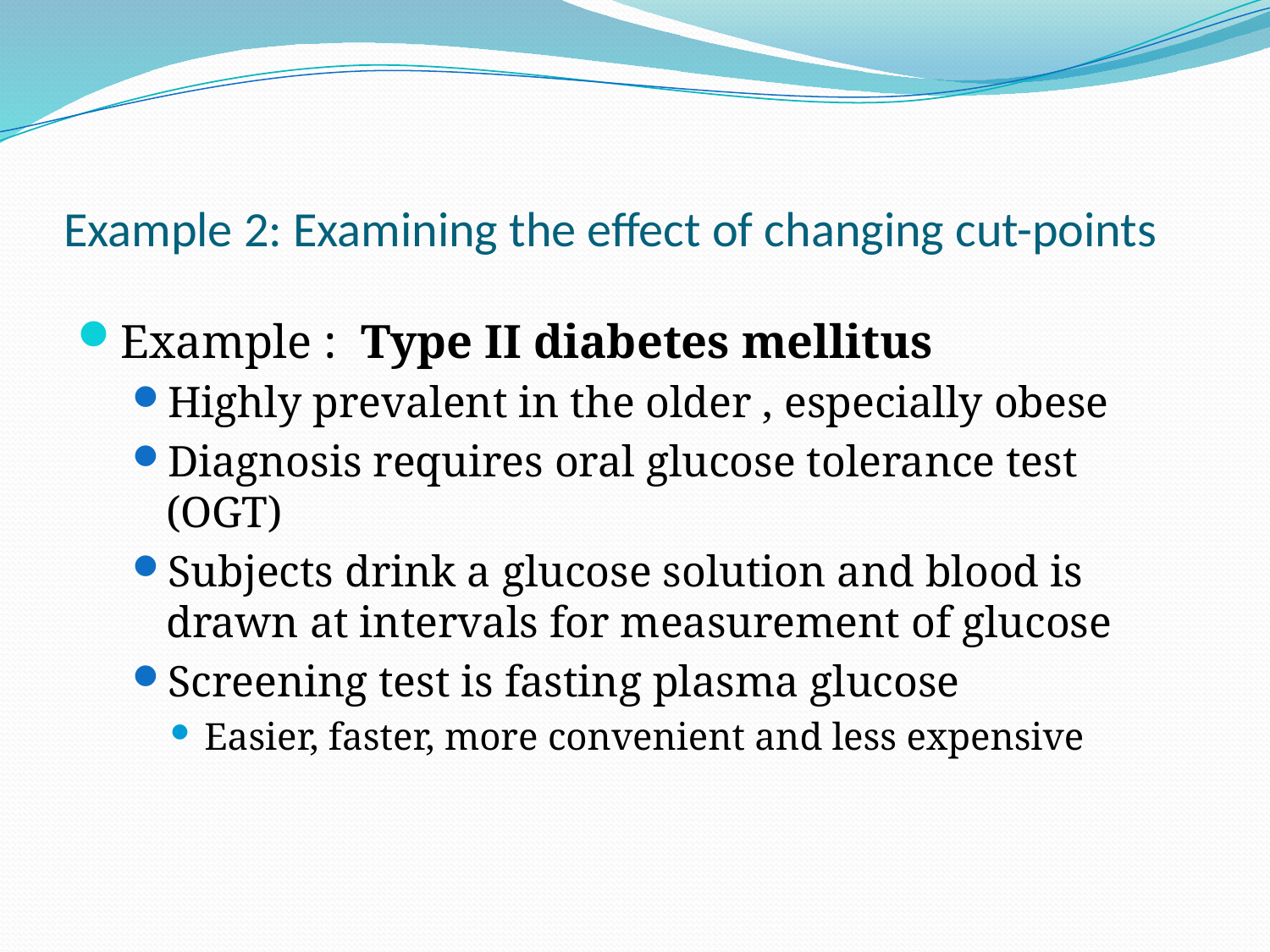

# Example 2: Examining the effect of changing cut-points
Example :  Type II diabetes mellitus
Highly prevalent in the older , especially obese
Diagnosis requires oral glucose tolerance test (OGT)
Subjects drink a glucose solution and blood is drawn at intervals for measurement of glucose
Screening test is fasting plasma glucose
Easier, faster, more convenient and less expensive